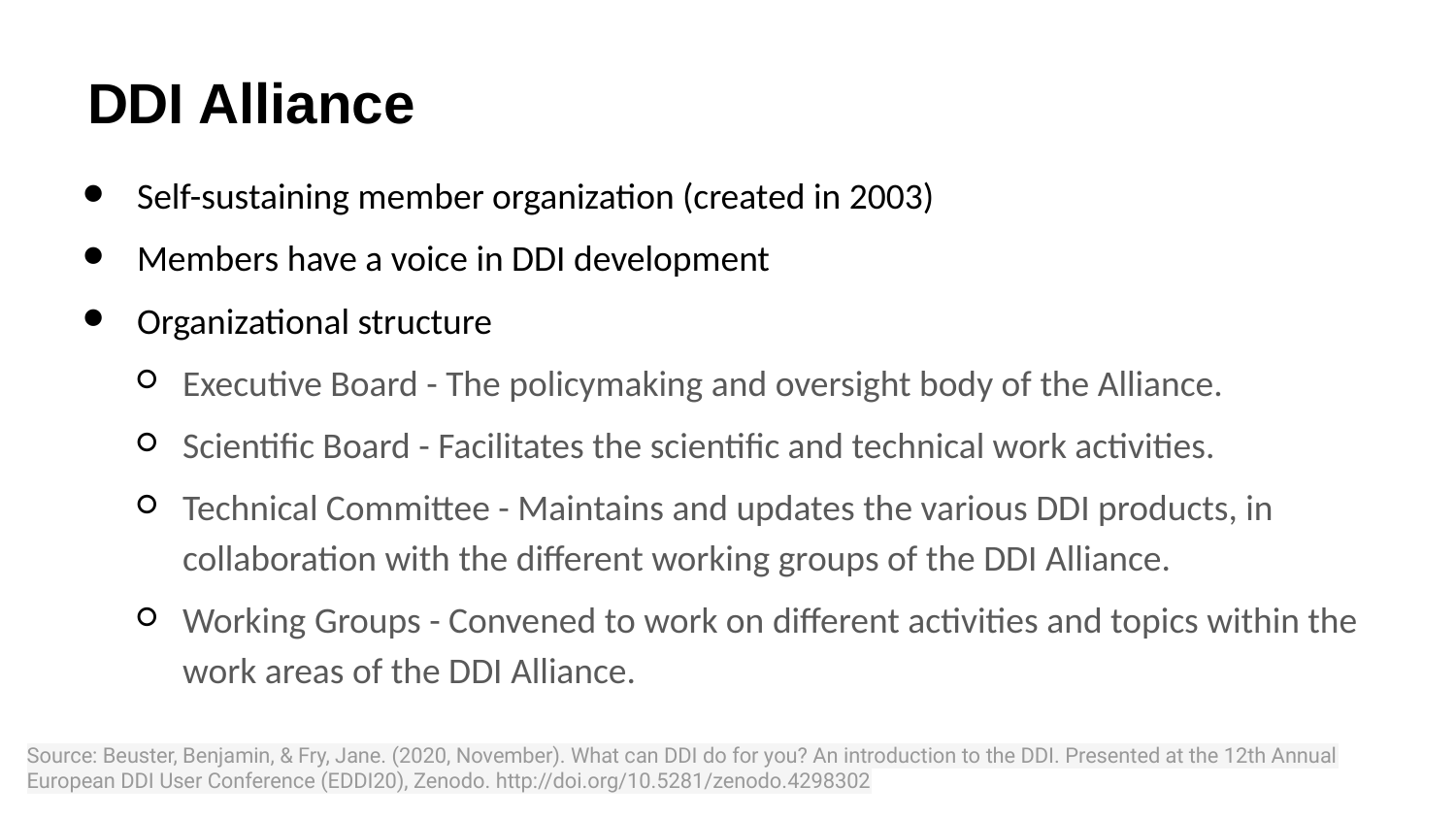

# DDI Alliance
Self-sustaining member organization (created in 2003)
Members have a voice in DDI development
Organizational structure
Executive Board - The policymaking and oversight body of the Alliance.
Scientific Board - Facilitates the scientific and technical work activities.
Technical Committee - Maintains and updates the various DDI products, in collaboration with the different working groups of the DDI Alliance.
Working Groups - Convened to work on different activities and topics within the work areas of the DDI Alliance.
Source: Beuster, Benjamin, & Fry, Jane. (2020, November). What can DDI do for you? An introduction to the DDI. Presented at the 12th Annual European DDI User Conference (EDDI20), Zenodo. http://doi.org/10.5281/zenodo.4298302